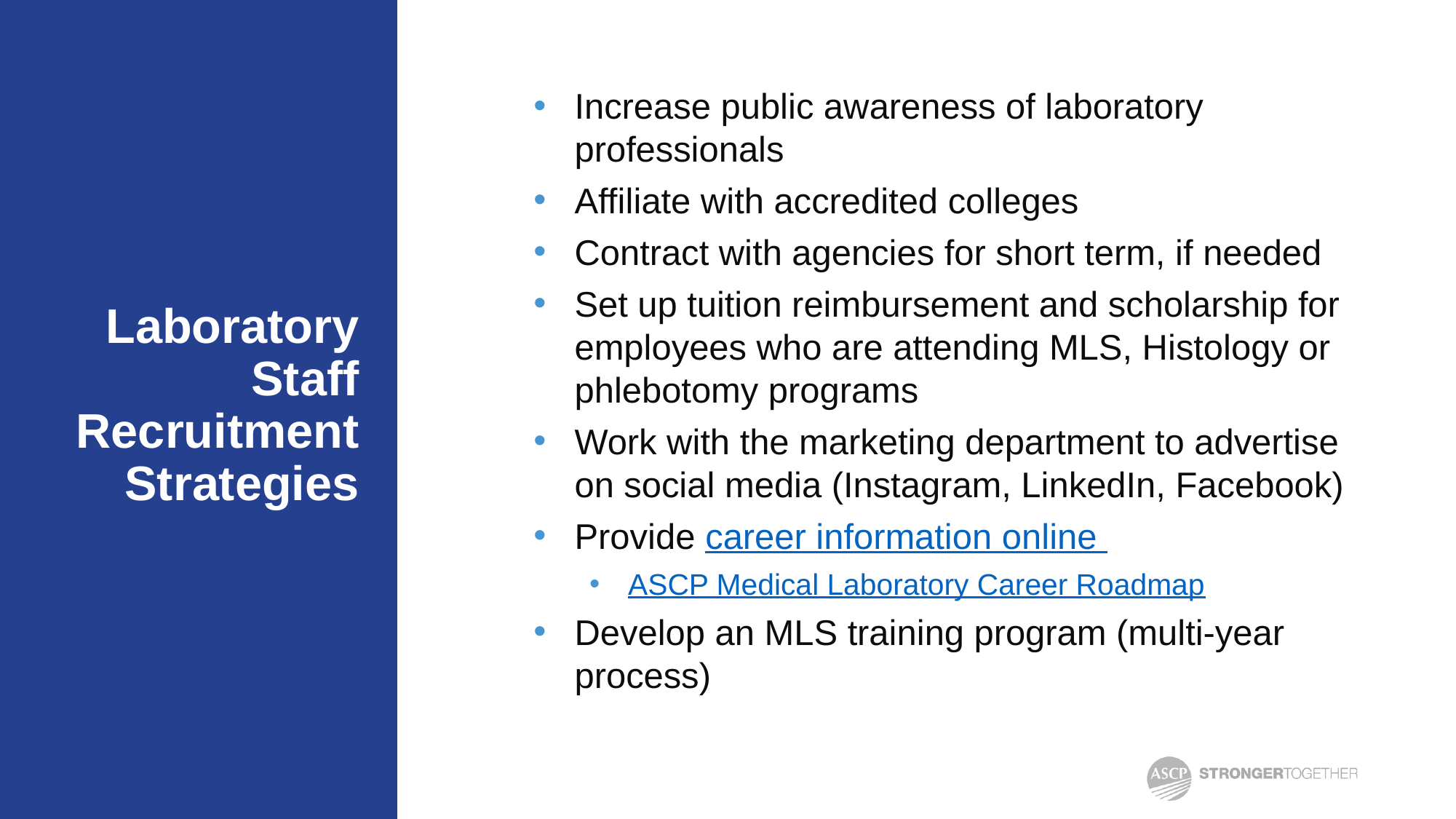

Increase public awareness of laboratory professionals
Affiliate with accredited colleges
Contract with agencies for short term, if needed
Set up tuition reimbursement and scholarship for employees who are attending MLS, Histology or phlebotomy programs
Work with the marketing department to advertise on social media (Instagram, LinkedIn, Facebook)
Provide career information online
ASCP Medical Laboratory Career Roadmap
Develop an MLS training program (multi-year process)
# Laboratory Staff Recruitment Strategies